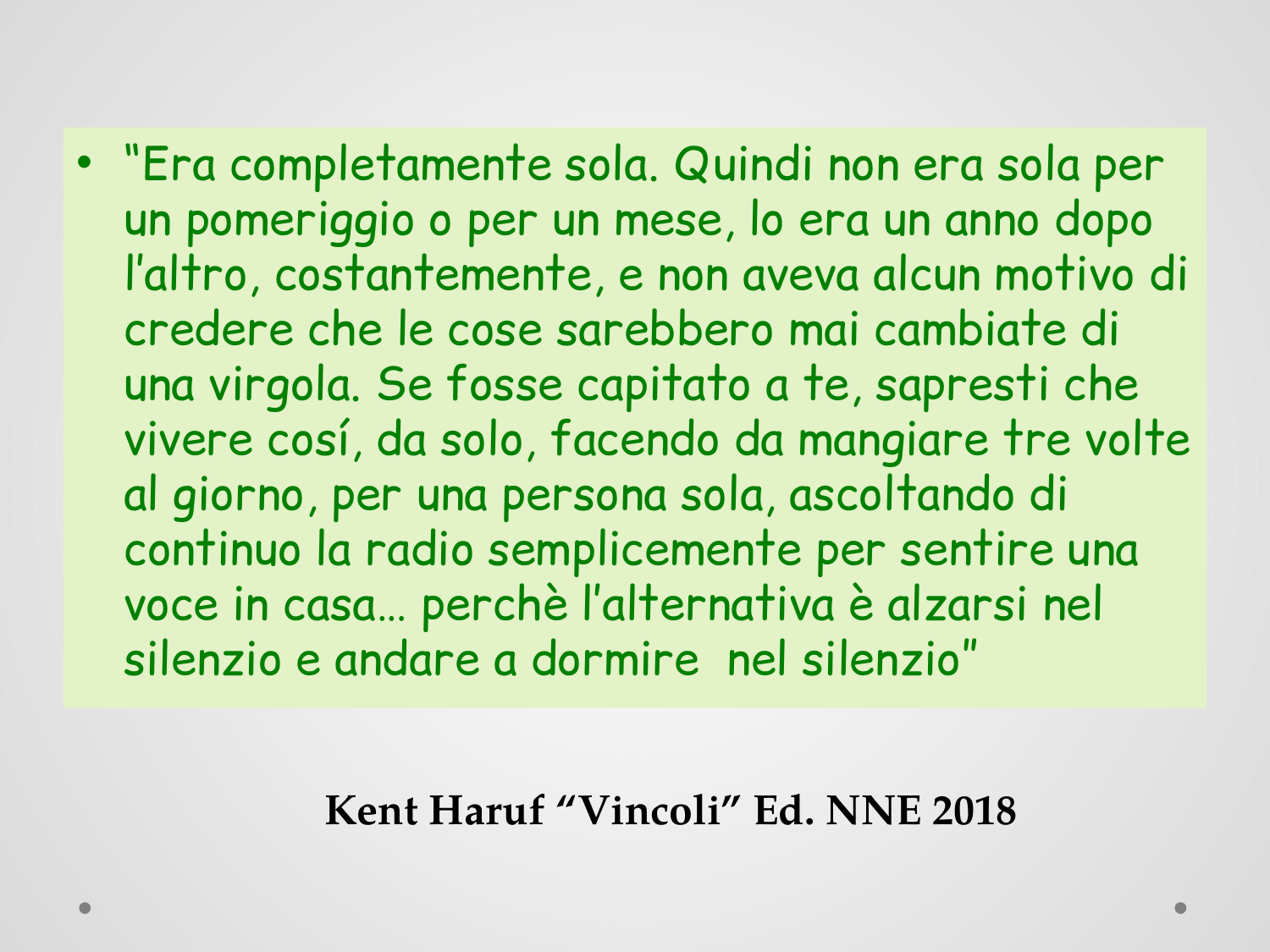

“Era completamente sola. Quindi non era sola per un pomeriggio o per un mese, lo era un anno dopo l’altro, costantemente, e non aveva alcun motivo di credere che le cose sarebbero mai cambiate di una virgola. Se fosse capitato a te, sapresti che vivere cosí, da solo, facendo da mangiare tre volte al giorno, per una persona sola, ascoltando di continuo la radio semplicemente per sentire una voce in casa… perchè l’alternativa è alzarsi nel silenzio e andare a dormire  nel silenzio”
Kent Haruf “Vincoli” Ed. NNE 2018